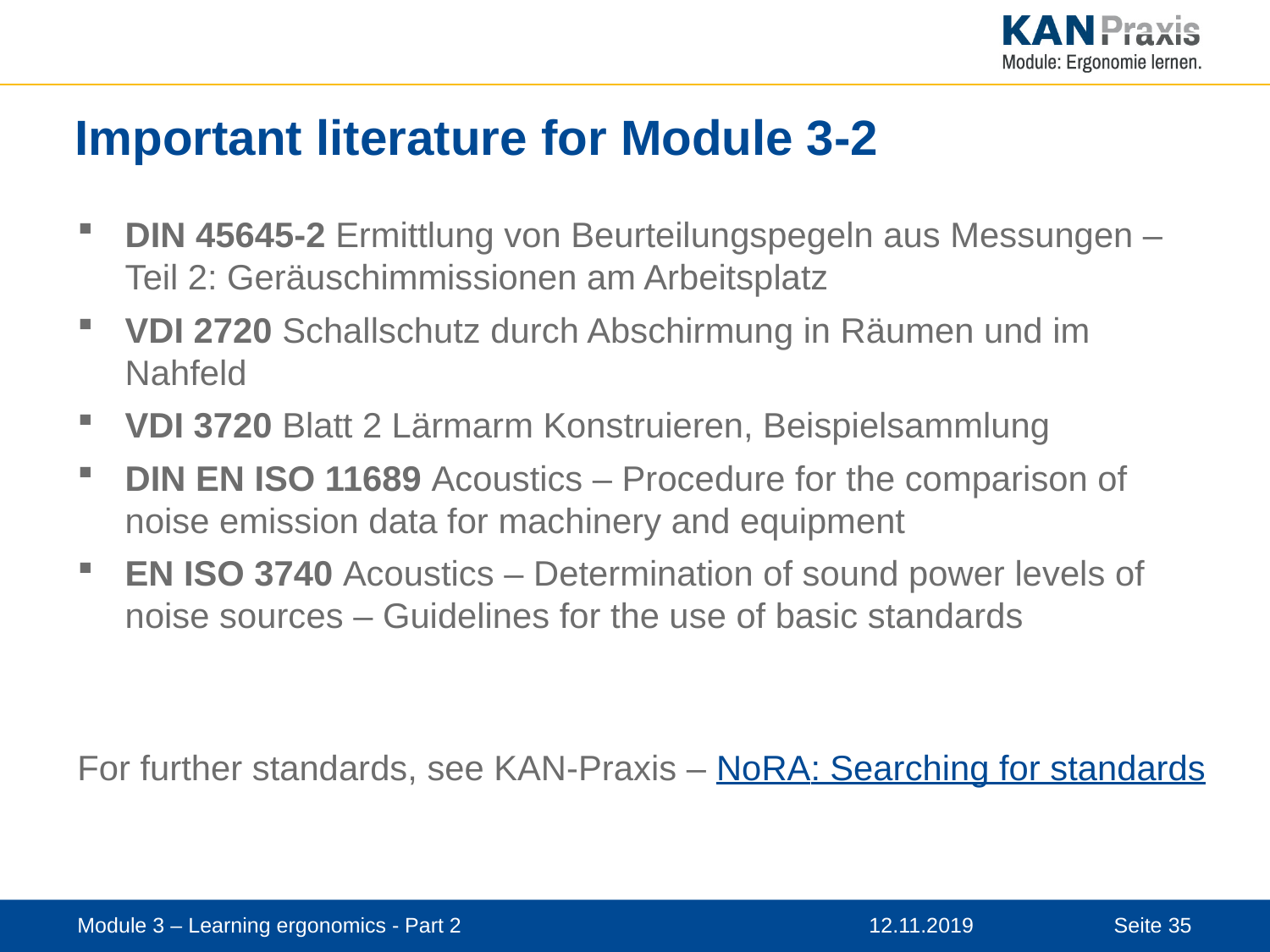

# Important literature for Module 3-2
DIN 45645-2 Ermittlung von Beurteilungspegeln aus Messungen – Teil 2: Geräuschimmissionen am Arbeitsplatz
VDI 2720 Schallschutz durch Abschirmung in Räumen und im Nahfeld
VDI 3720 Blatt 2 Lärmarm Konstruieren, Beispielsammlung
DIN EN ISO 11689 Acoustics – Procedure for the comparison of noise emission data for machinery and equipment
EN ISO 3740 Acoustics – Determination of sound power levels of noise sources – Guidelines for the use of basic standards

For further standards, see KAN-Praxis – NoRA: Searching for standards

Module 3 – Learning ergonomics - Part 2
12.11.2019
Seite 35